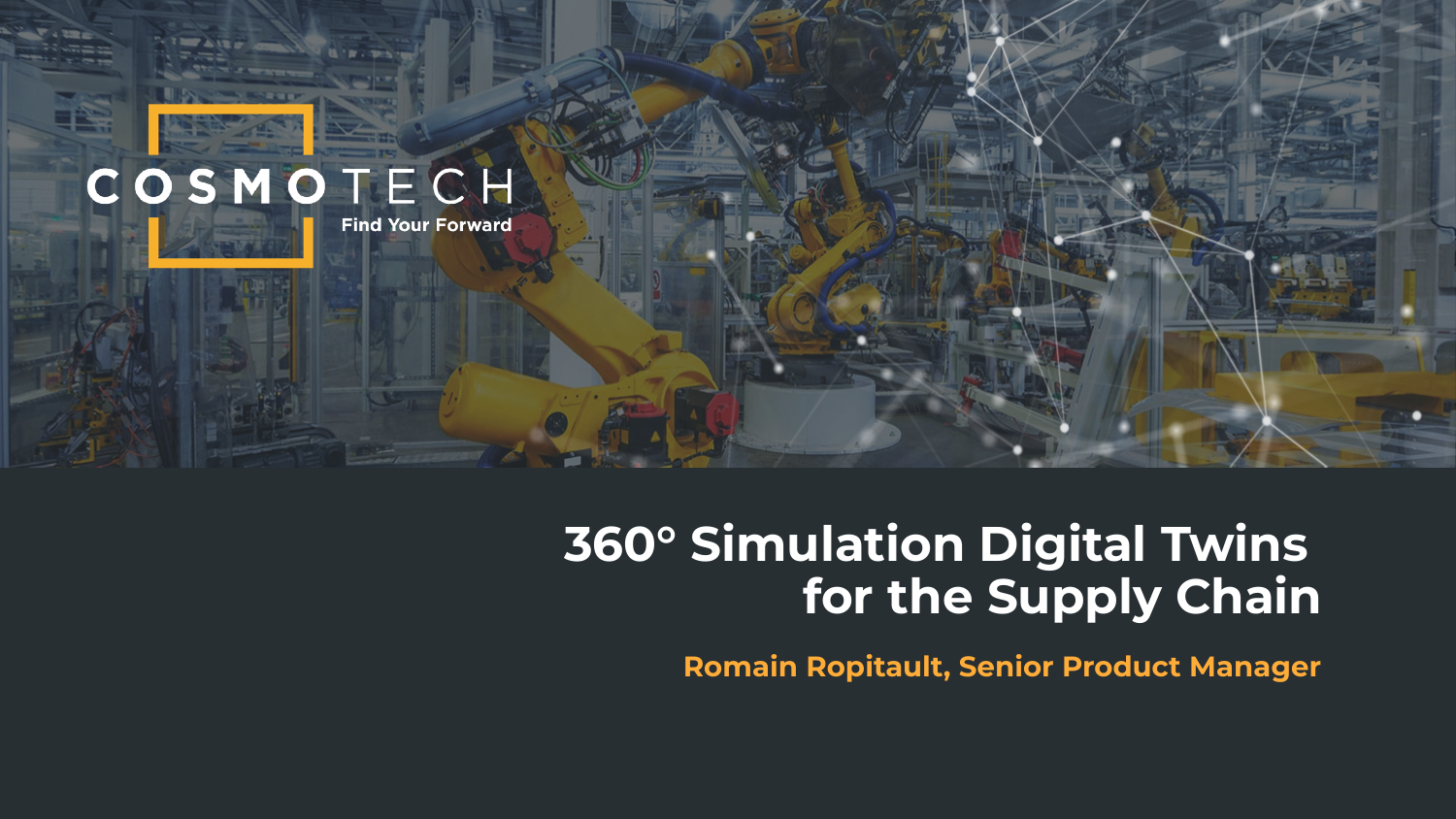

# 360° Simulation Digital Twins for the Supply Chain
Romain Ropitault, Senior Product Manager